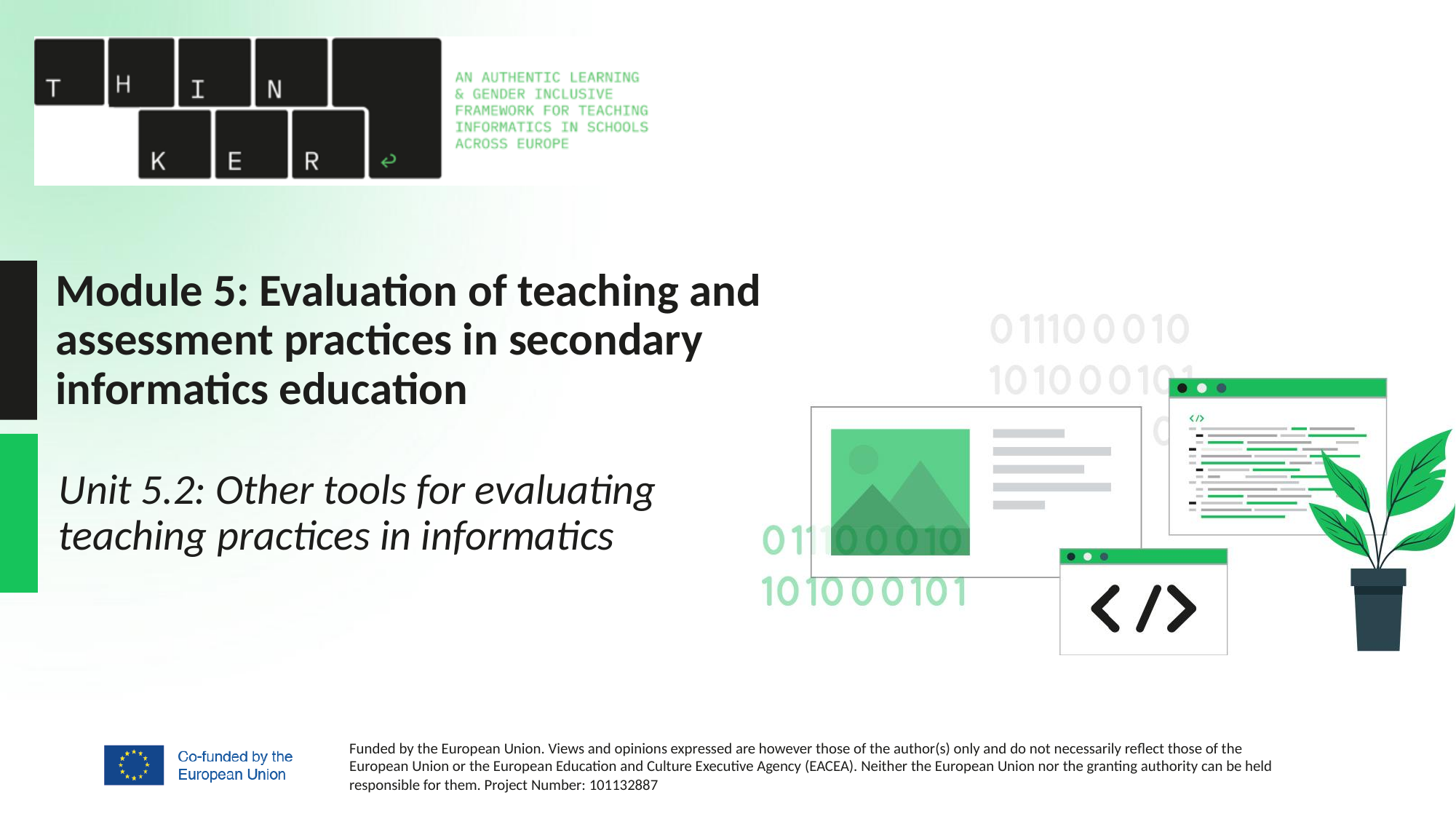

# Module 5: Evaluation of teaching and assessment practices in secondary informatics education
Unit 5.2: Other tools for evaluating
teaching practices in informatics